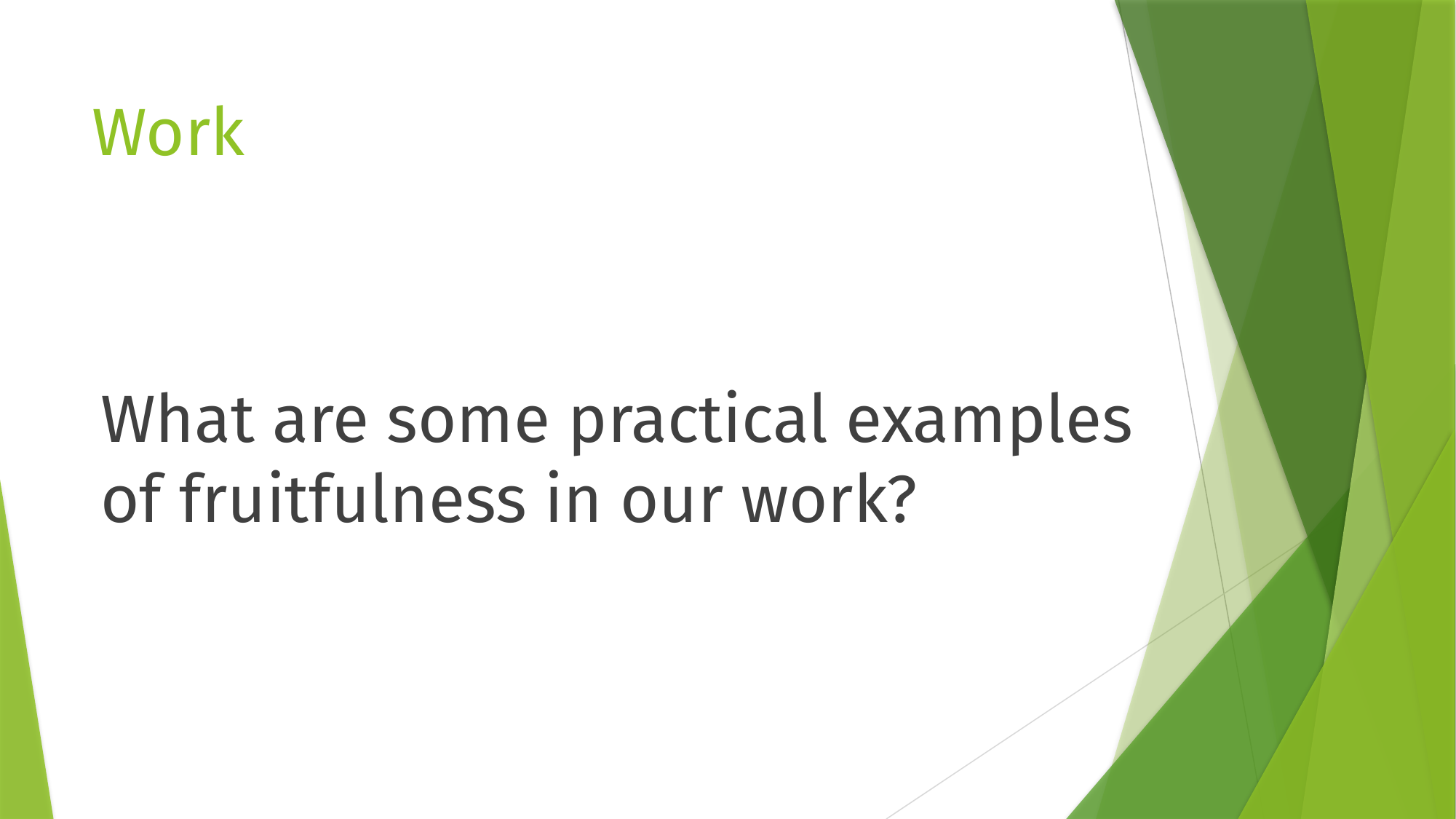

# Work
What are some practical examples of fruitfulness in our work?